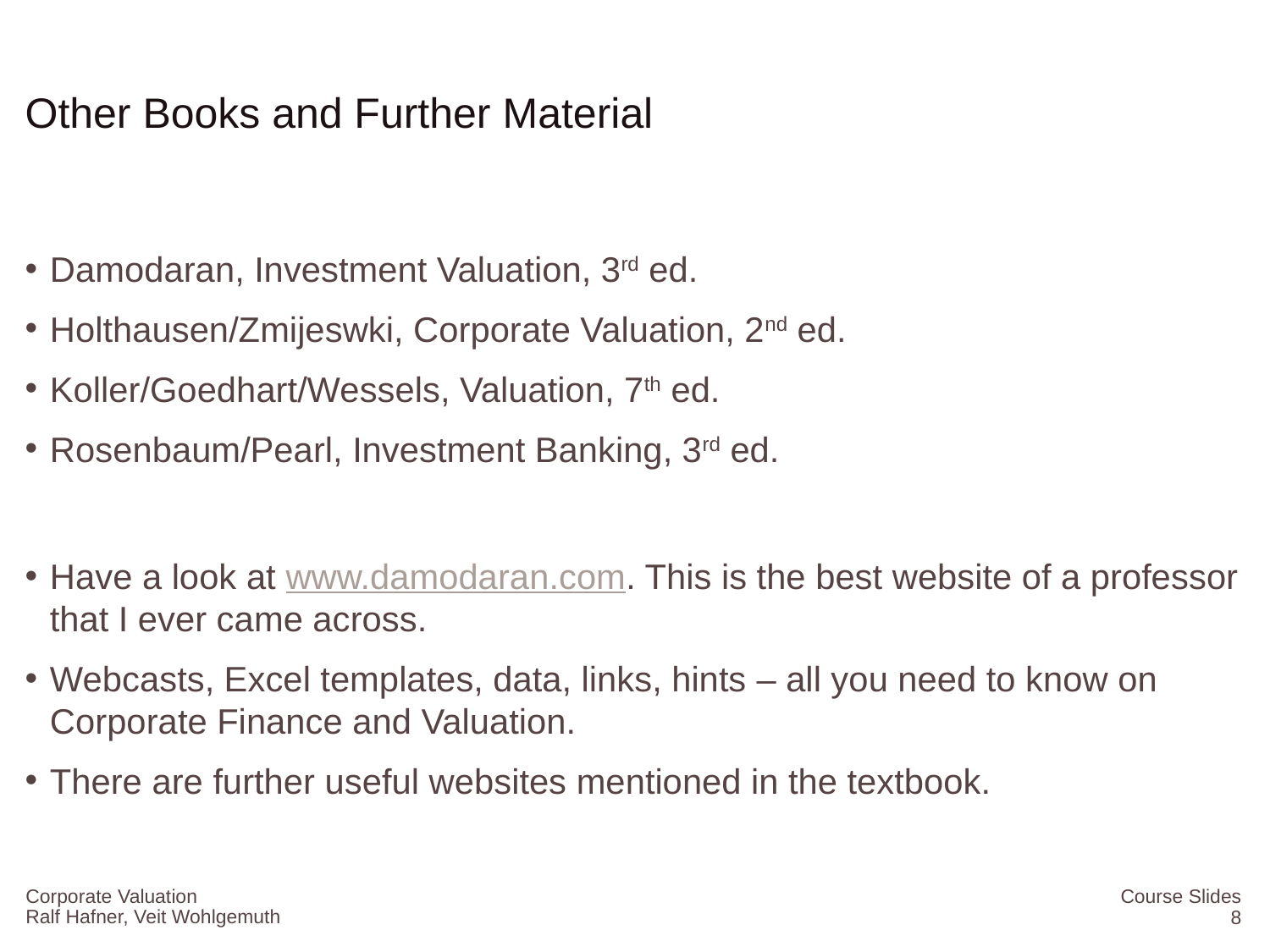

# Other Books and Further Material
Damodaran, Investment Valuation, 3rd ed.
Holthausen/Zmijeswki, Corporate Valuation, 2nd ed.
Koller/Goedhart/Wessels, Valuation, 7th ed.
Rosenbaum/Pearl, Investment Banking, 3rd ed.

Have a look at www.damodaran.com. This is the best website of a professor that I ever came across.
Webcasts, Excel templates, data, links, hints – all you need to know on Corporate Finance and Valuation.
There are further useful websites mentioned in the textbook.
Corporate Valuation
Course Slides
8